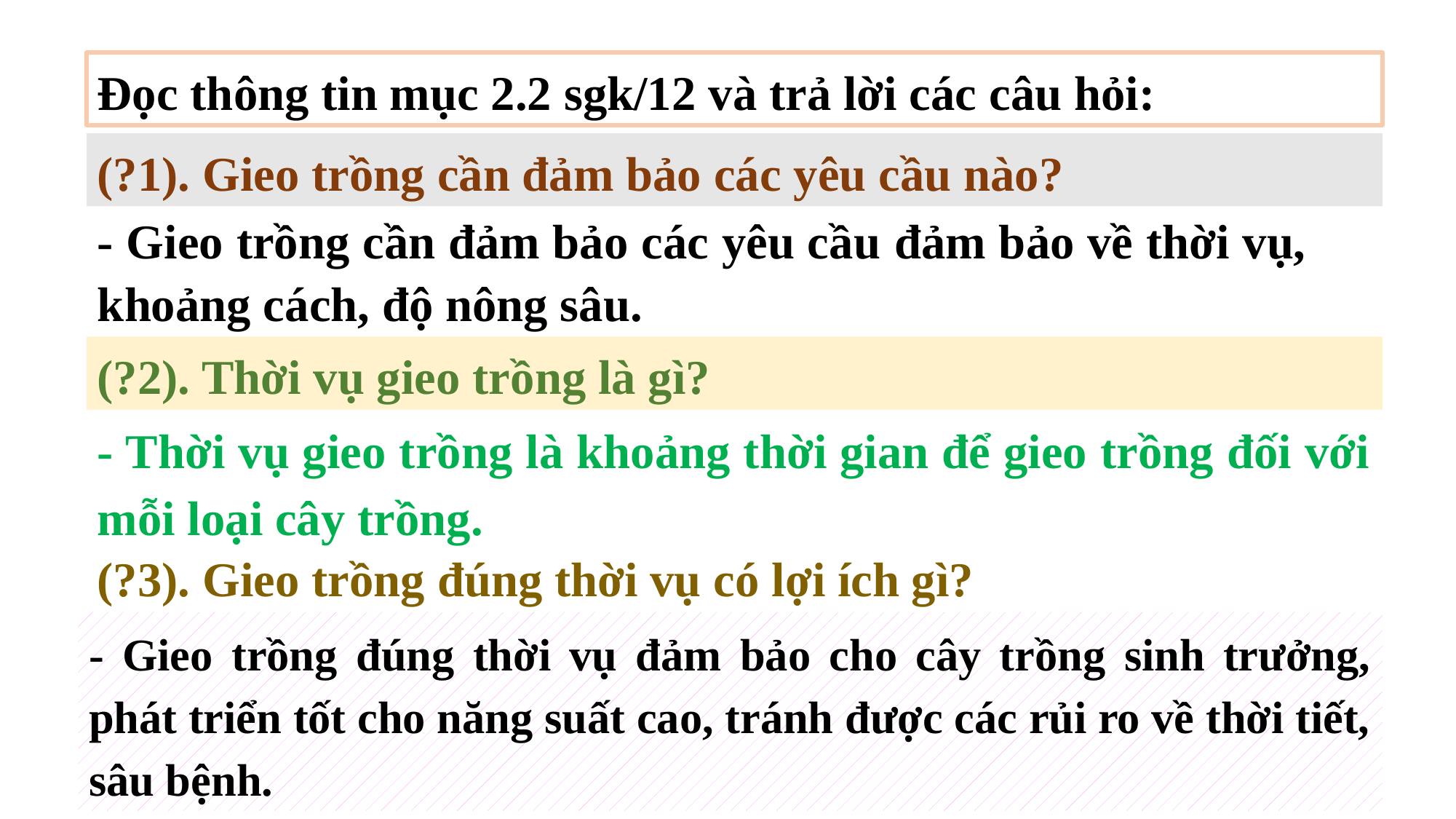

Đọc thông tin mục 2.2 sgk/12 và trả lời các câu hỏi:
(?1). Gieo trồng cần đảm bảo các yêu cầu nào?
- Gieo trồng cần đảm bảo các yêu cầu đảm bảo về thời vụ, khoảng cách, độ nông sâu.
(?2). Thời vụ gieo trồng là gì?
- Thời vụ gieo trồng là khoảng thời gian để gieo trồng đối với mỗi loại cây trồng.
(?3). Gieo trồng đúng thời vụ có lợi ích gì?
- Gieo trồng đúng thời vụ đảm bảo cho cây trồng sinh trưởng, phát triển tốt cho năng suất cao, tránh được các rủi ro về thời tiết, sâu bệnh.